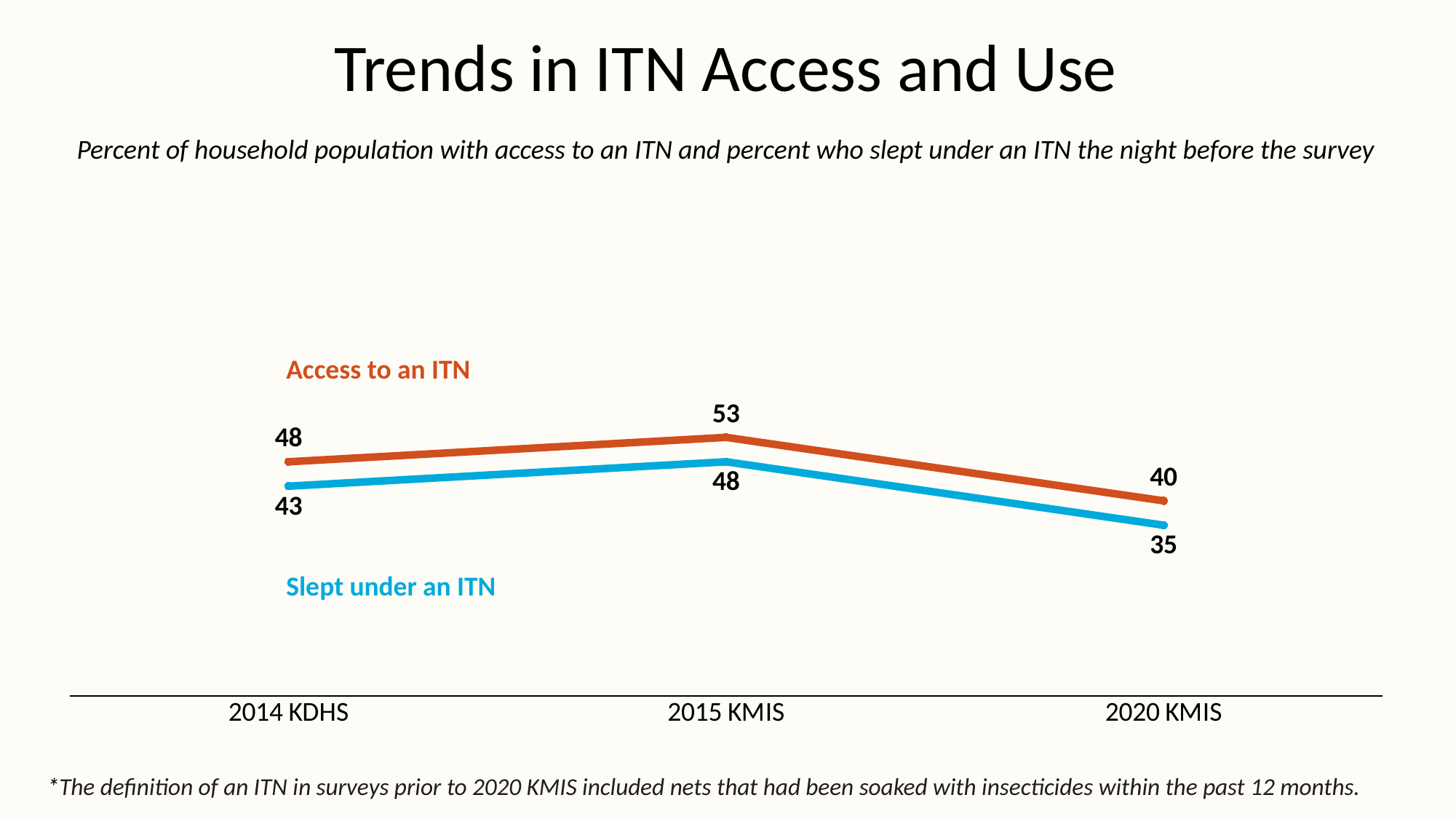

# Trends in ITN Access and Use
Percent of household population with access to an ITN and percent who slept under an ITN the night before the survey

### Chart

| Category | Access to an ITN | Slept under an ITN |
|---|---|---|
| 2014 KDHS | 48.0 | 43.0 |
| 2015 KMIS | 53.0 | 48.0 |
| 2020 KMIS | 40.0 | 35.0 |
Access to an ITN
Slept under an ITN
*The definition of an ITN in surveys prior to 2020 KMIS included nets that had been soaked with insecticides within the past 12 months.